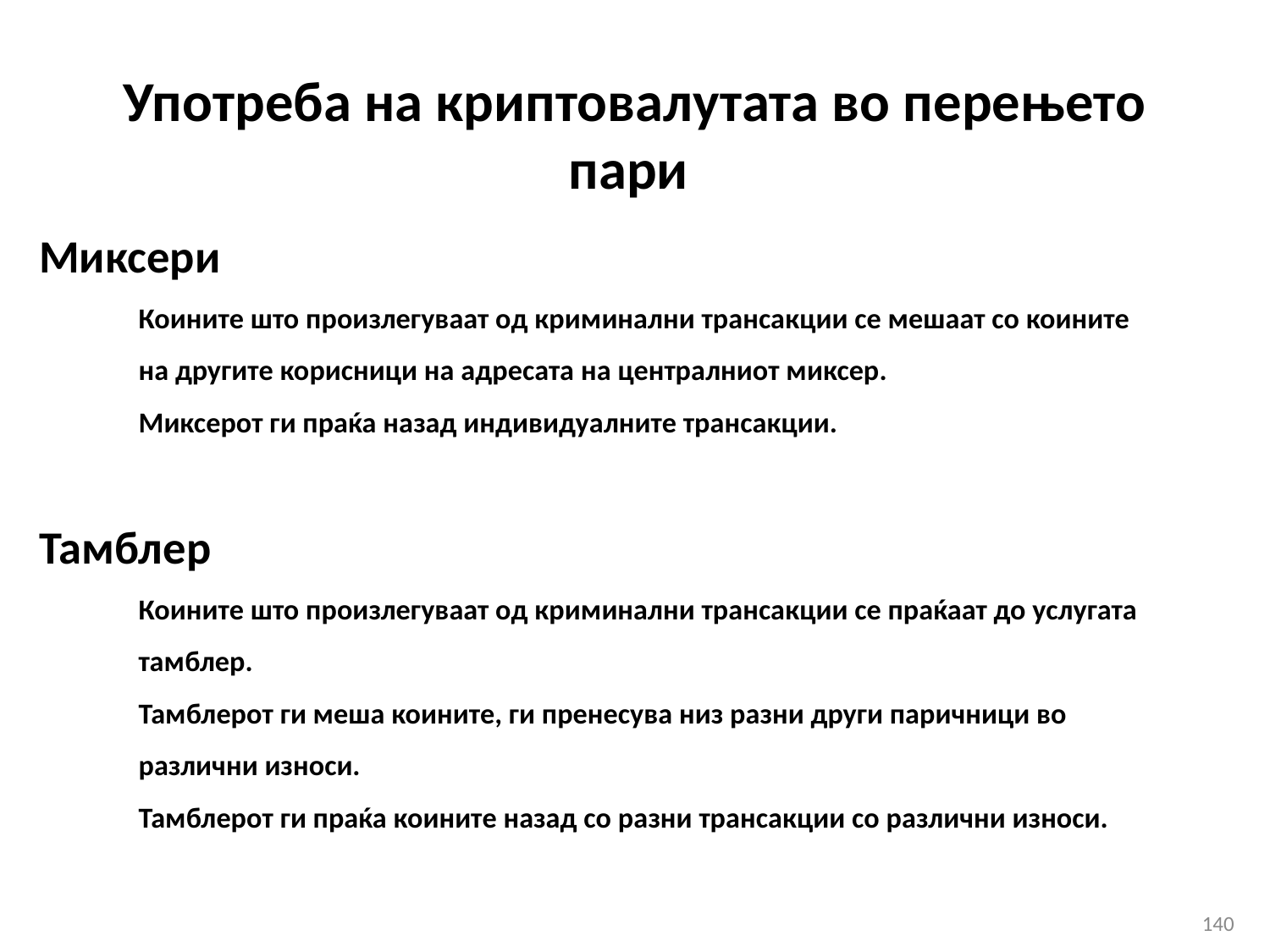

# Употреба на криптовалутата во перењето пари
Миксери
Коините што произлегуваат од криминални трансакции се мешаат со коините на другите корисници на адресата на централниот миксер.
Миксерот ги праќа назад индивидуалните трансакции.

Тамблер
Коините што произлегуваат од криминални трансакции се праќаат до услугата тамблер.
Тамблерот ги меша коините, ги пренесува низ разни други паричници во различни износи.
Тамблерот ги праќа коините назад со разни трансакции со различни износи.
140